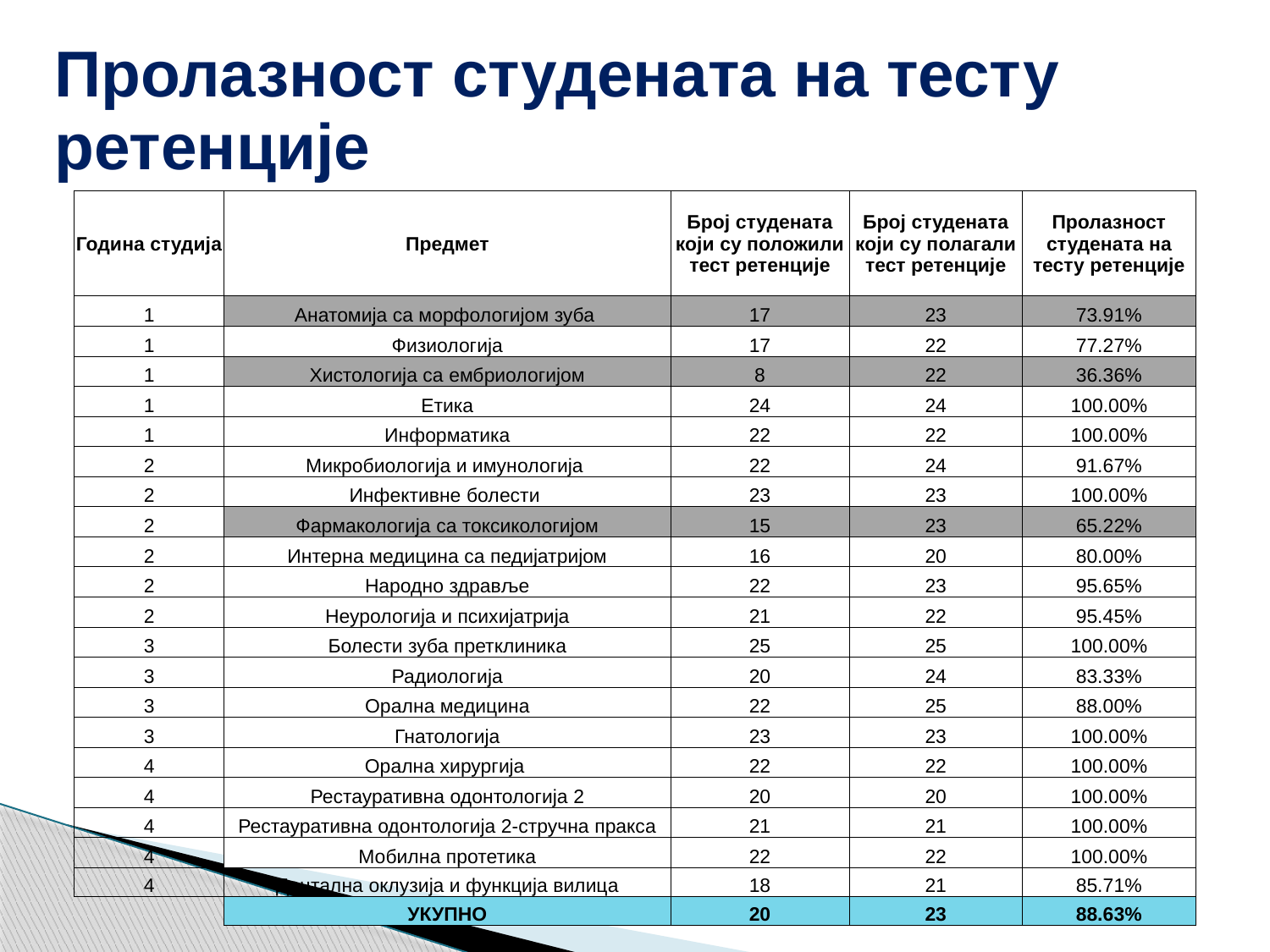

# Пролазност студената на тесту ретенције
| Година студија | Предмет | Број студената који су положили тест ретенције | Број студената који су полагали тест ретенције | Пролазност студената на тесту ретенције |
| --- | --- | --- | --- | --- |
| 1 | Анатомија са морфологијом зуба | 17 | 23 | 73.91% |
| 1 | Физиологија | 17 | 22 | 77.27% |
| 1 | Хистологија са ембриологијом | 8 | 22 | 36.36% |
| 1 | Етика | 24 | 24 | 100.00% |
| 1 | Информатика | 22 | 22 | 100.00% |
| 2 | Микробиологија и имунологија | 22 | 24 | 91.67% |
| 2 | Инфективне болести | 23 | 23 | 100.00% |
| 2 | Фармакологија са токсикологијом | 15 | 23 | 65.22% |
| 2 | Интерна медицина са педијатријом | 16 | 20 | 80.00% |
| 2 | Народно здравље | 22 | 23 | 95.65% |
| 2 | Неурологија и психијатрија | 21 | 22 | 95.45% |
| 3 | Болести зуба претклиника | 25 | 25 | 100.00% |
| 3 | Радиологија | 20 | 24 | 83.33% |
| 3 | Орална медицина | 22 | 25 | 88.00% |
| 3 | Гнатологија | 23 | 23 | 100.00% |
| 4 | Орална хирургија | 22 | 22 | 100.00% |
| 4 | Рестауративна одонтологија 2 | 20 | 20 | 100.00% |
| 4 | Рестауративна одонтологија 2-стручна пракса | 21 | 21 | 100.00% |
| 4 | Мобилна протетика | 22 | 22 | 100.00% |
| 4 | Дентална оклузија и функција вилица | 18 | 21 | 85.71% |
|  | УКУПНО | 20 | 23 | 88.63% |